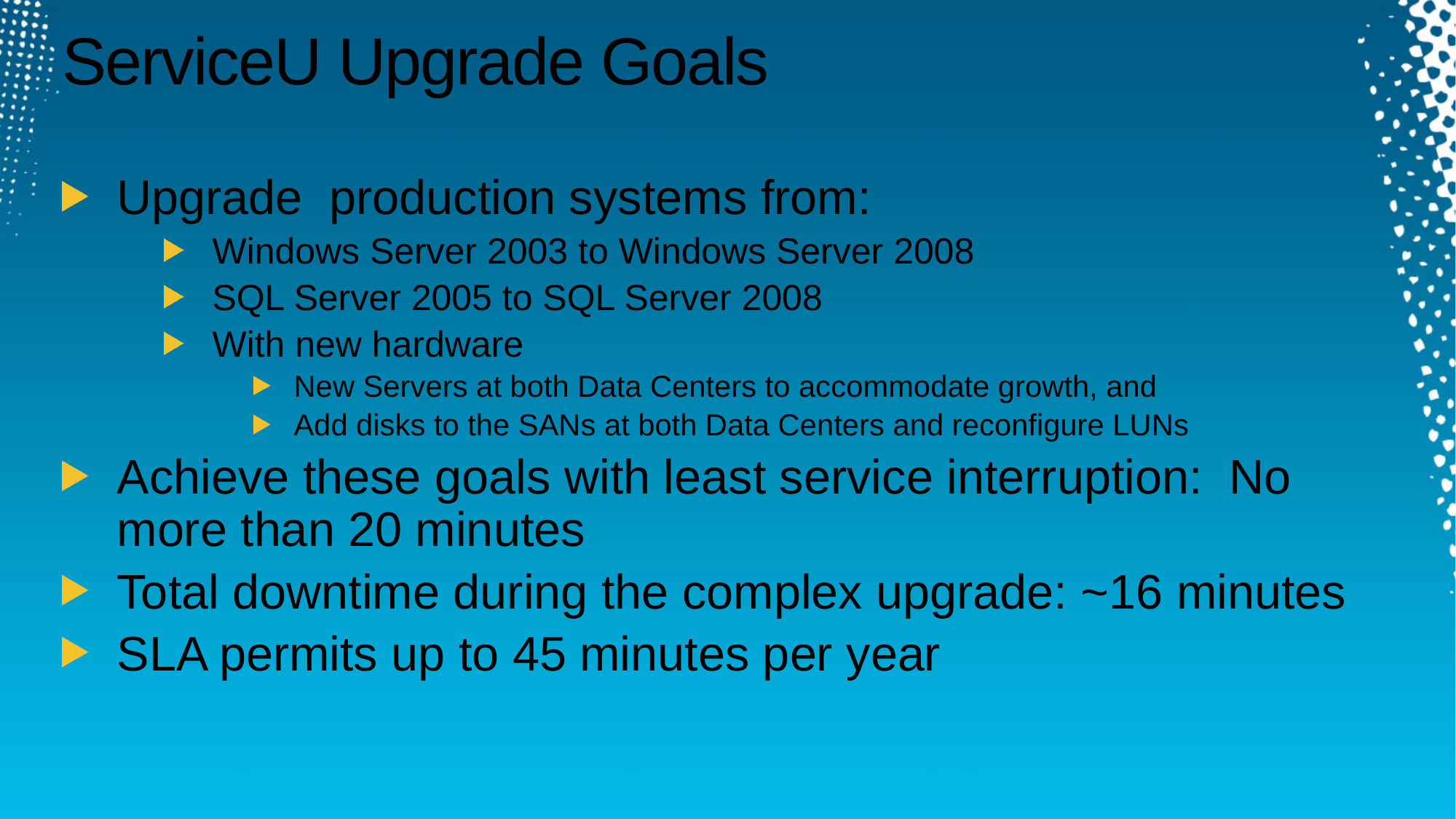

# ServiceU Upgrade Goals
Upgrade  production systems from:
Windows Server 2003 to Windows Server 2008
SQL Server 2005 to SQL Server 2008
With new hardware
New Servers at both Data Centers to accommodate growth, and
Add disks to the SANs at both Data Centers and reconfigure LUNs
Achieve these goals with least service interruption:  No more than 20 minutes
Total downtime during the complex upgrade: ~16 minutes
SLA permits up to 45 minutes per year